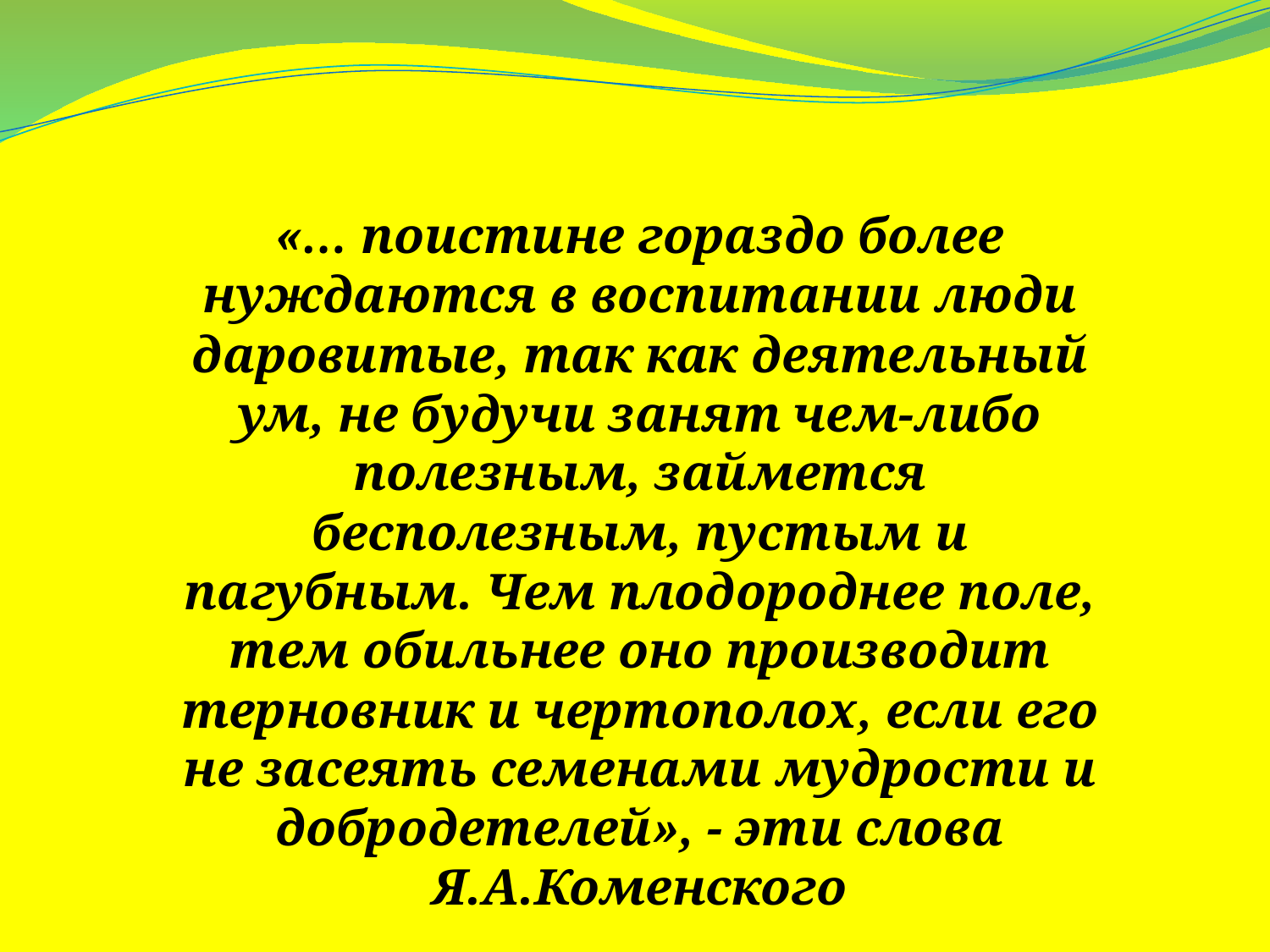

«… поистине гораздо более нуждаются в воспитании люди даровитые, так как деятельный ум, не будучи занят чем-либо полезным, займется бесполезным, пустым и пагубным. Чем плодороднее поле, тем обильнее оно производит терновник и чертополох, если его не засеять семенами мудрости и добродетелей», - эти слова Я.А.Коменского